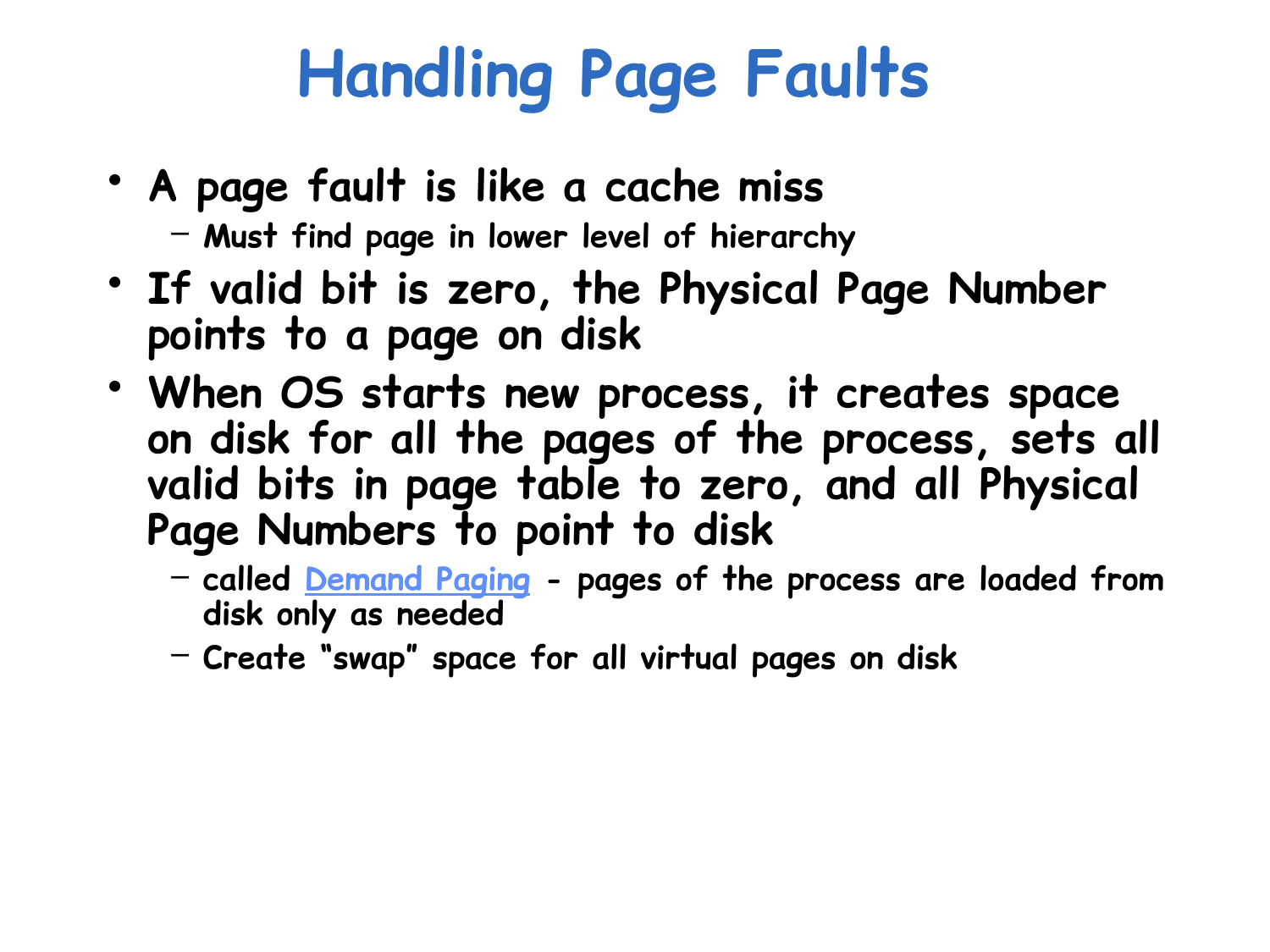

# Handling Page Faults
A page fault is like a cache miss
Must find page in lower level of hierarchy
If valid bit is zero, the Physical Page Number points to a page on disk
When OS starts new process, it creates space on disk for all the pages of the process, sets all valid bits in page table to zero, and all Physical Page Numbers to point to disk
called Demand Paging - pages of the process are loaded from disk only as needed
Create “swap” space for all virtual pages on disk